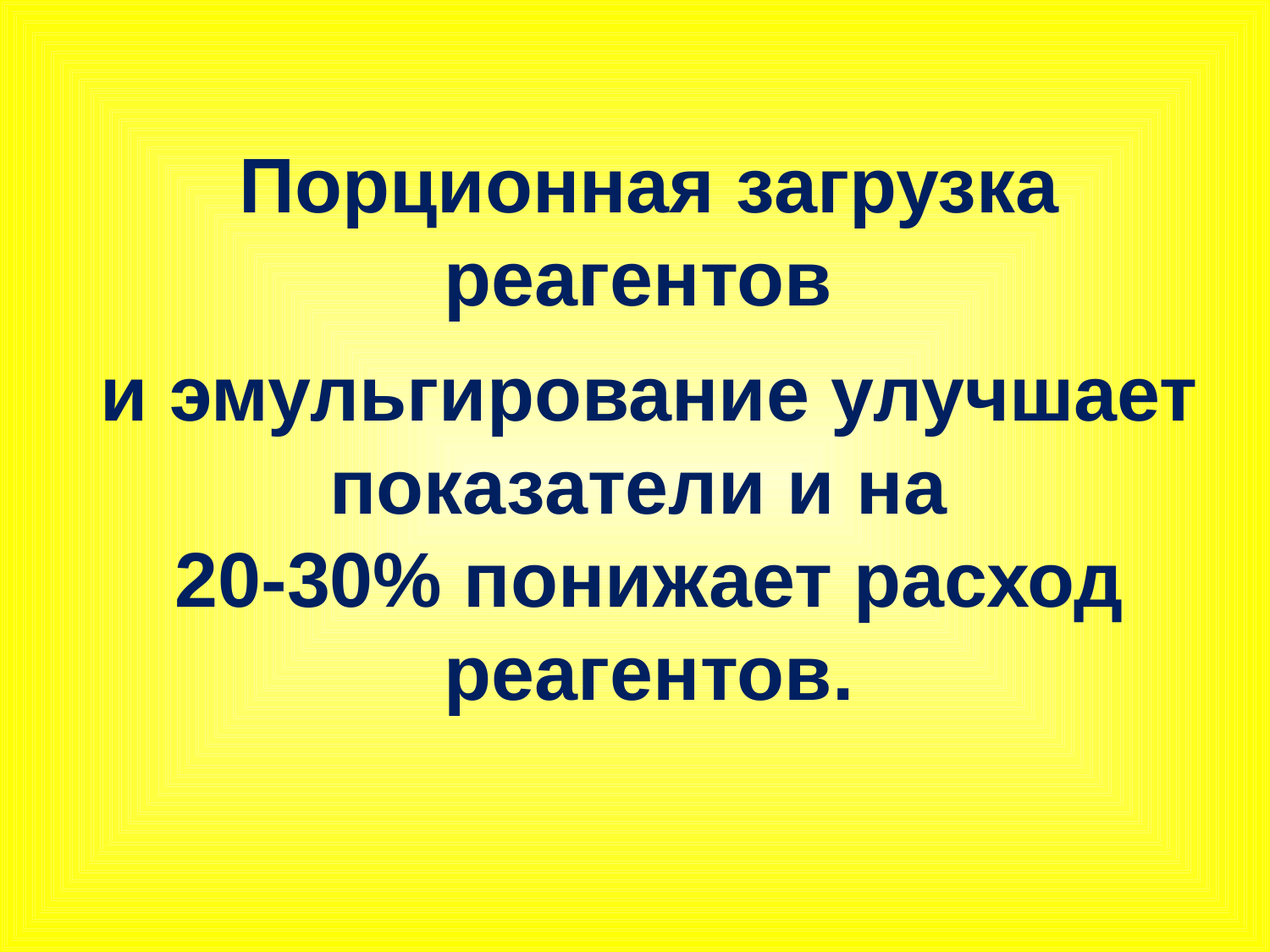

Порционная загрузка реагентов
и эмульгирование улучшает показатели и на
20-30% понижает расход реагентов.